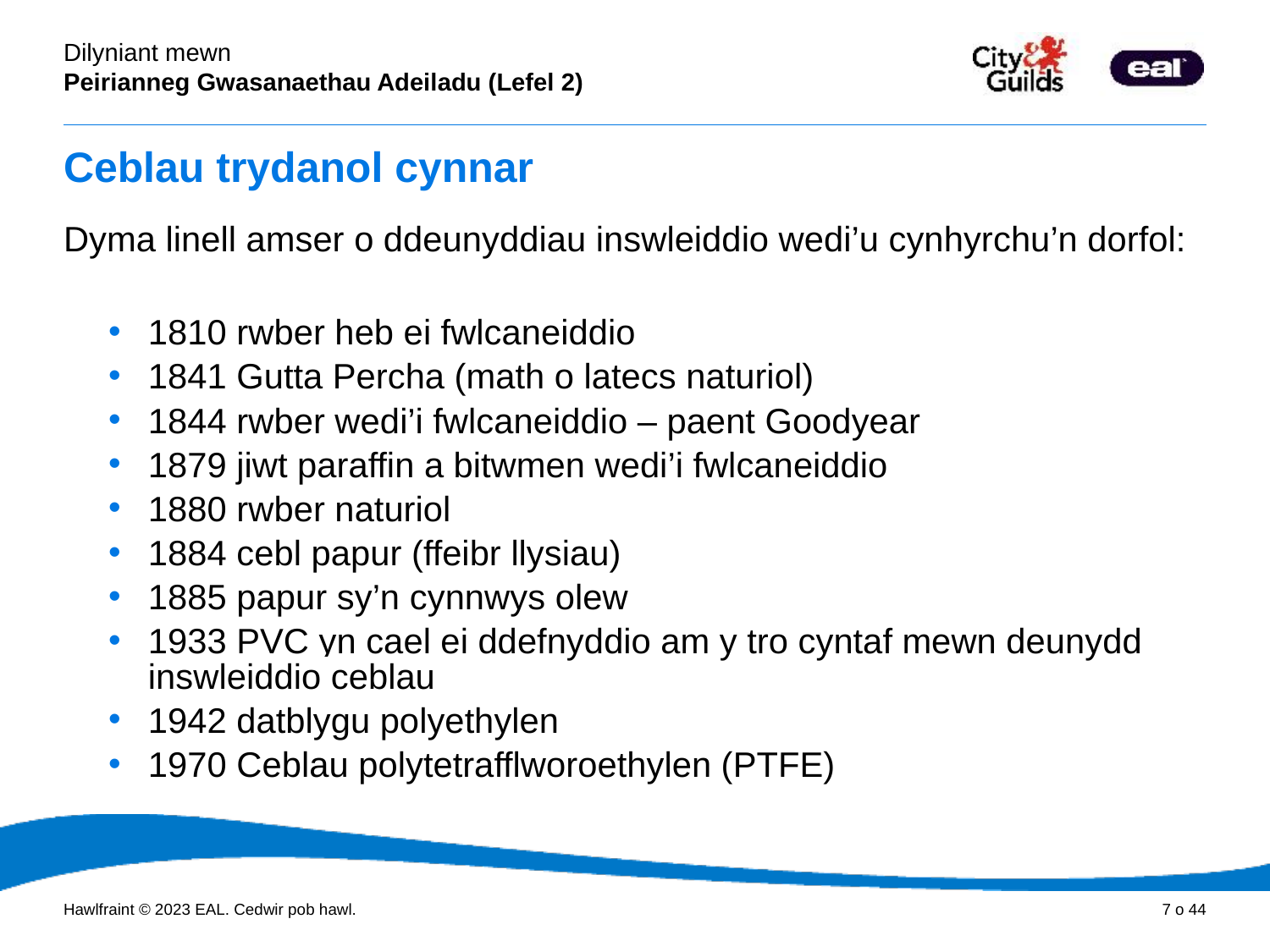

# Ceblau trydanol cynnar
Dyma linell amser o ddeunyddiau inswleiddio wedi’u cynhyrchu’n dorfol:

1810 rwber heb ei fwlcaneiddio
1841 Gutta Percha (math o latecs naturiol)
1844 rwber wedi’i fwlcaneiddio – paent Goodyear
1879 jiwt paraffin a bitwmen wedi’i fwlcaneiddio
1880 rwber naturiol
1884 cebl papur (ffeibr llysiau)
1885 papur sy’n cynnwys olew
1933 PVC yn cael ei ddefnyddio am y tro cyntaf mewn deunydd inswleiddio ceblau
1942 datblygu polyethylen
1970 Ceblau polytetrafflworoethylen (PTFE)